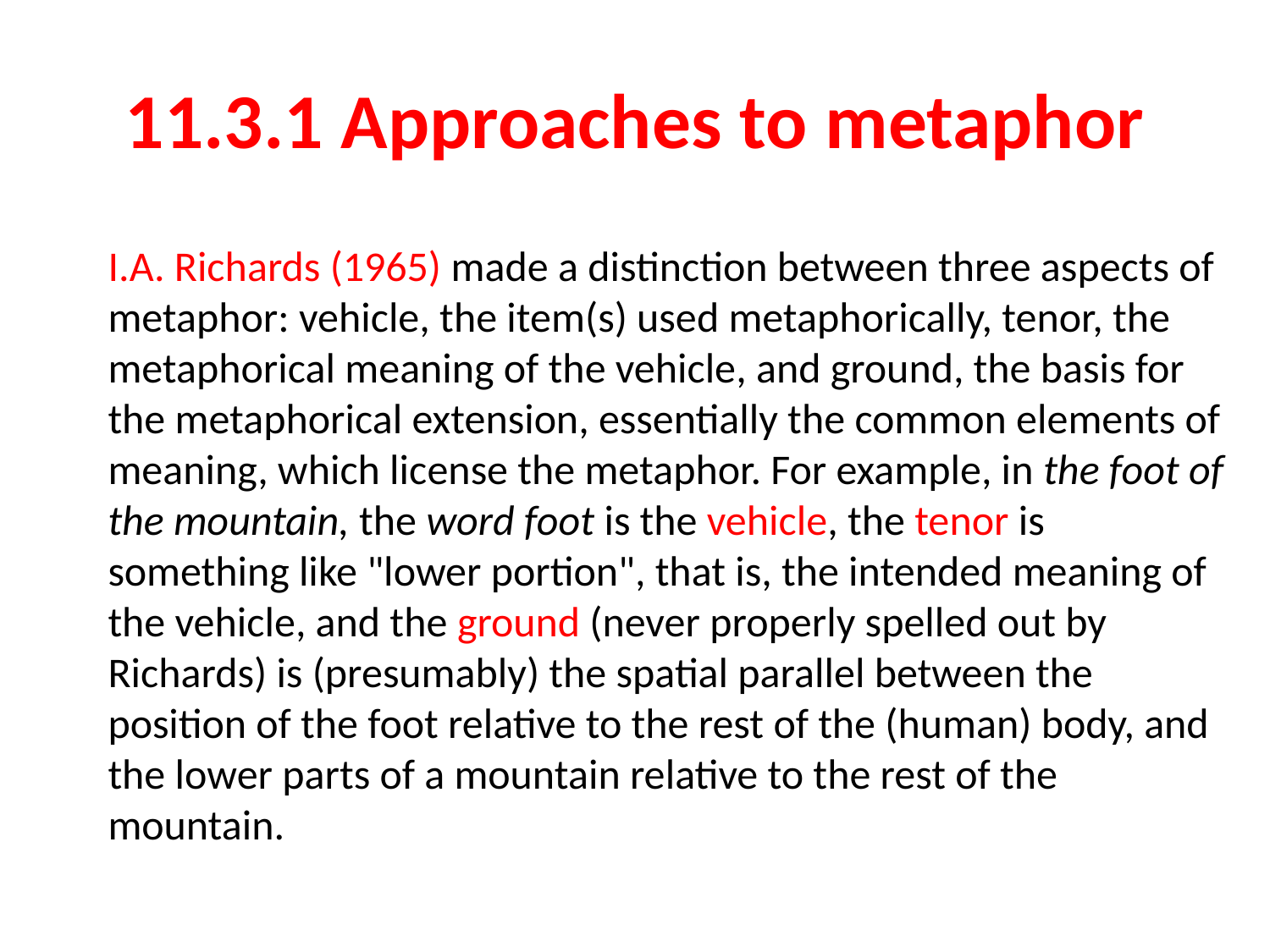

# 11.3.1 Approaches to metaphor
I.A. Richards (1965) made a distinction between three aspects of metaphor: vehicle, the item(s) used metaphorically, tenor, the metaphorical meaning of the vehicle, and ground, the basis for the metaphorical extension, essentially the common elements of meaning, which license the metaphor. For example, in the foot of the mountain, the word foot is the vehicle, the tenor is something like "lower portion", that is, the intended meaning of the vehicle, and the ground (never properly spelled out by Richards) is (presumably) the spatial parallel between the position of the foot relative to the rest of the (human) body, and the lower parts of a mountain relative to the rest of the mountain.